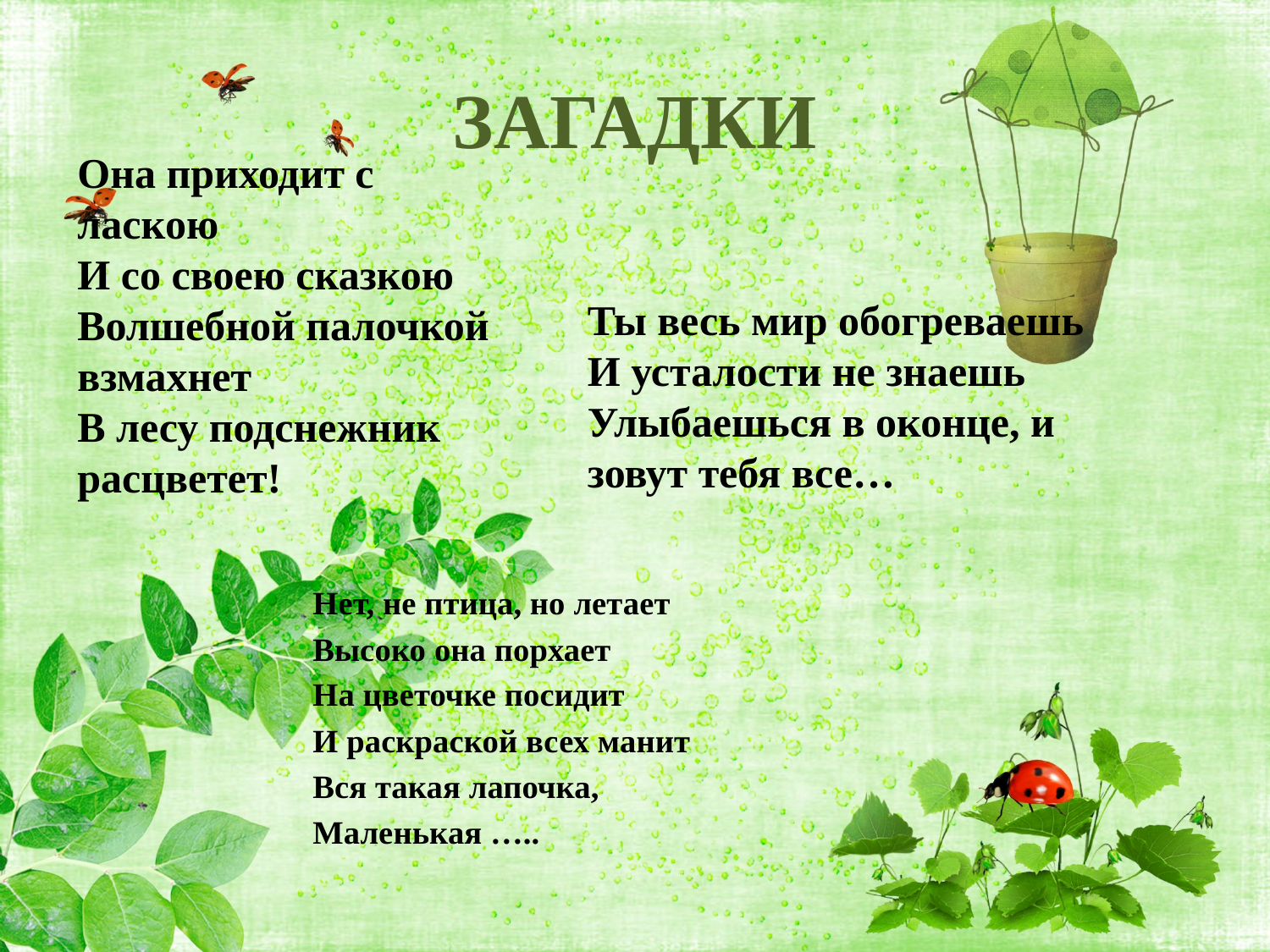

# ЗАГАДКИ
Она приходит с ласкою
И со своею сказкою
Волшебной палочкой взмахнет
В лесу подснежник расцветет!
Ты весь мир обогреваешь
И усталости не знаешь
Улыбаешься в оконце, и зовут тебя все…
Нет, не птица, но летает
Высоко она порхает
На цветочке посидит
И раскраской всех манит
Вся такая лапочка,
Маленькая …..